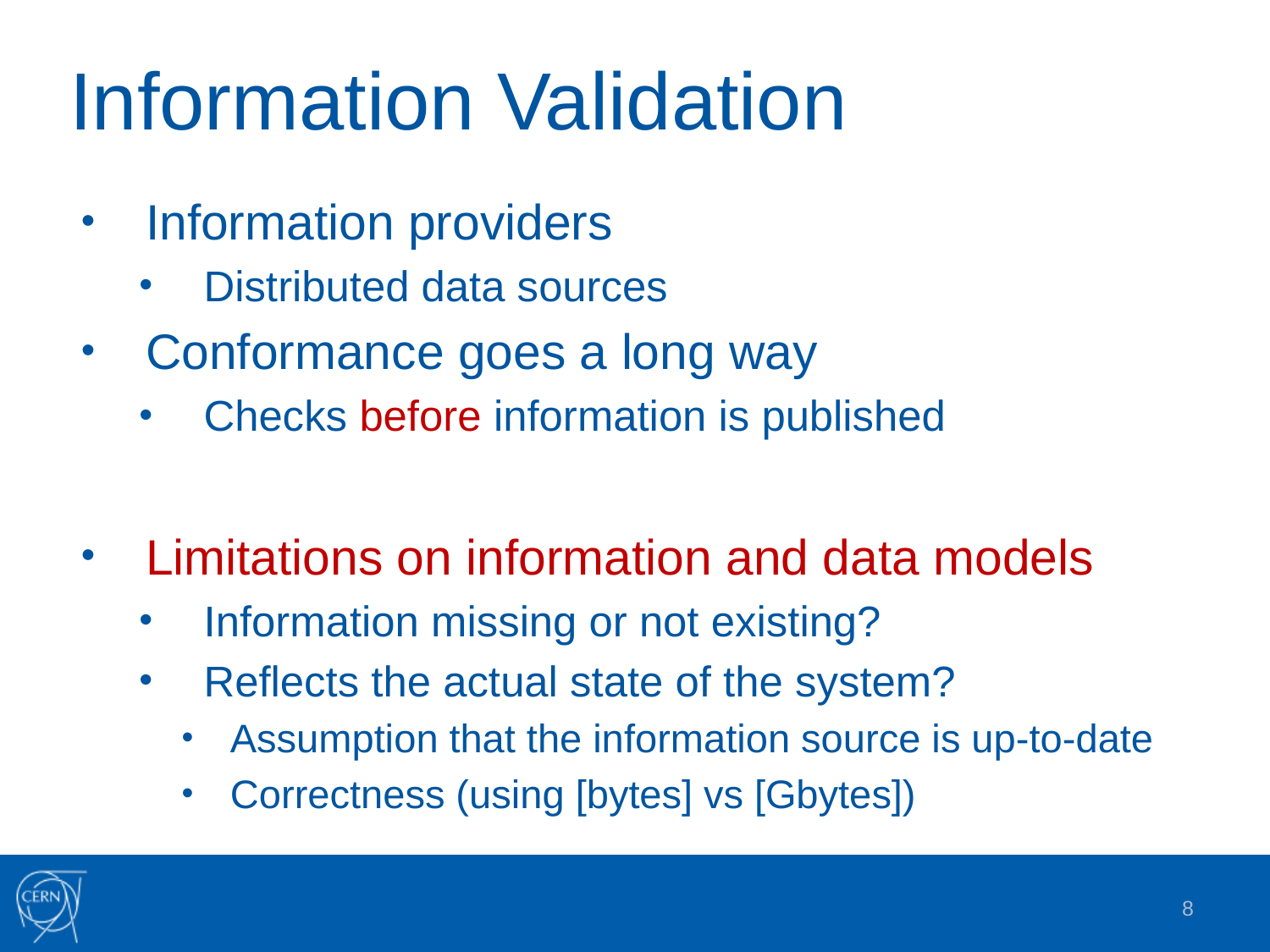

# Information Validation
Information providers
Distributed data sources
Conformance goes a long way
Checks before information is published

Limitations on information and data models
Information missing or not existing?
Reflects the actual state of the system?
Assumption that the information source is up-to-date
Correctness (using [bytes] vs [Gbytes])

8